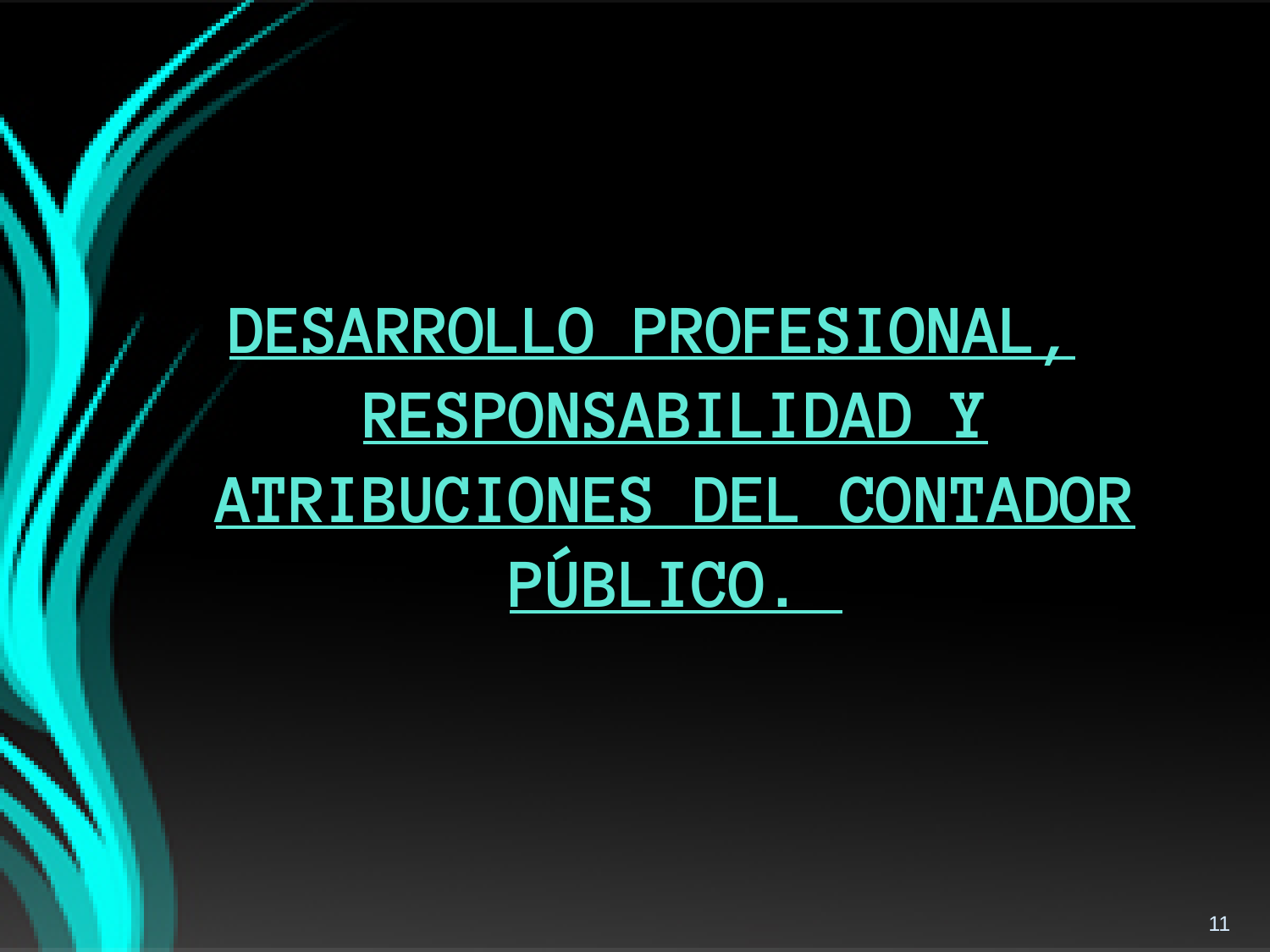

DESARROLLO PROFESIONAL, RESPONSABILIDAD Y ATRIBUCIONES DEL CONTADOR PÚBLICO.
11